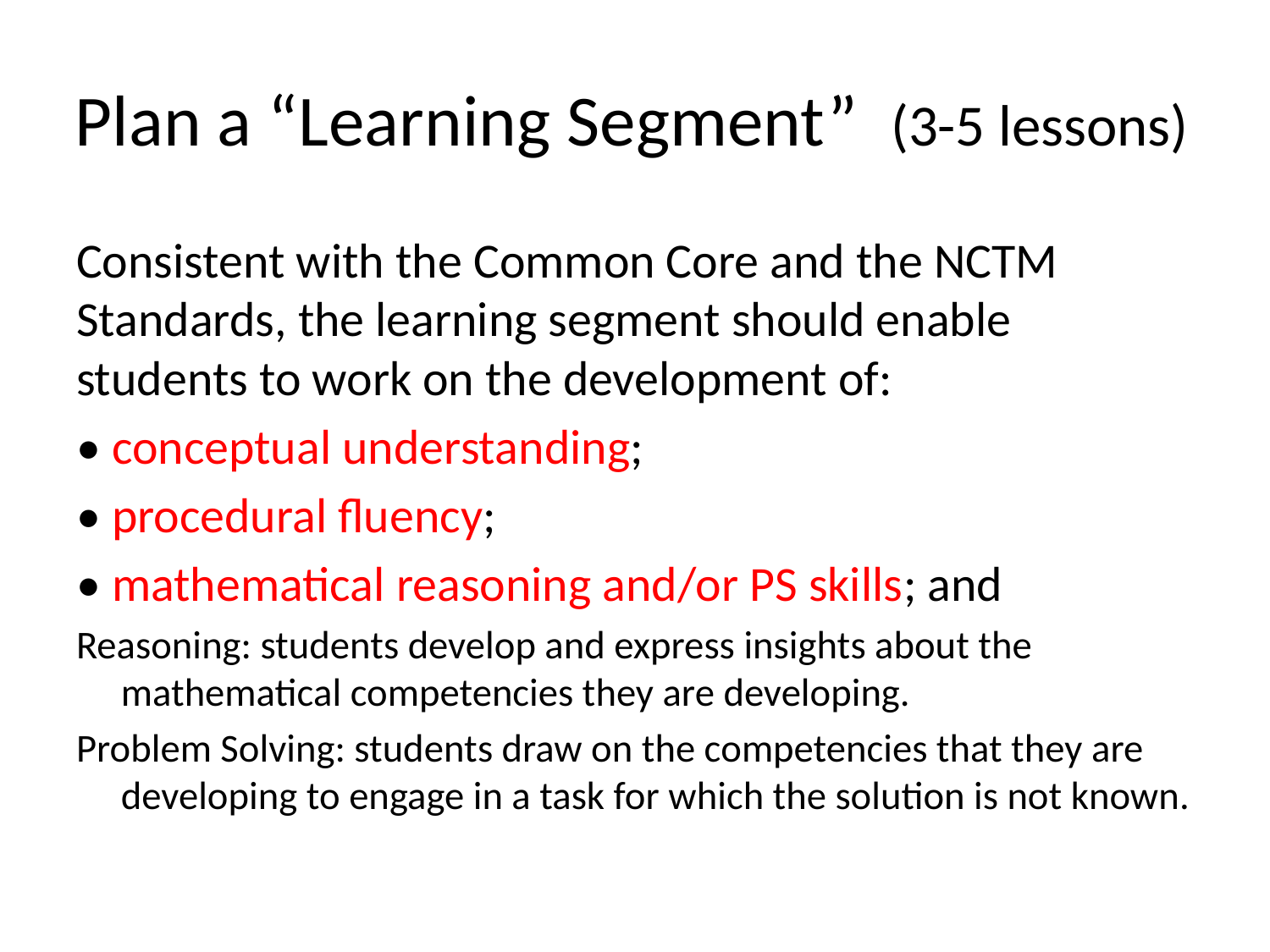

# Plan a “Learning Segment”  (3-5 lessons)
Consistent with the Common Core and the NCTM Standards, the learning segment should enable students to work on the development of:
• conceptual understanding;
• procedural fluency;
• mathematical reasoning and/or PS skills; and
Reasoning: students develop and express insights about the mathematical competencies they are developing.
Problem Solving: students draw on the competencies that they are developing to engage in a task for which the solution is not known.